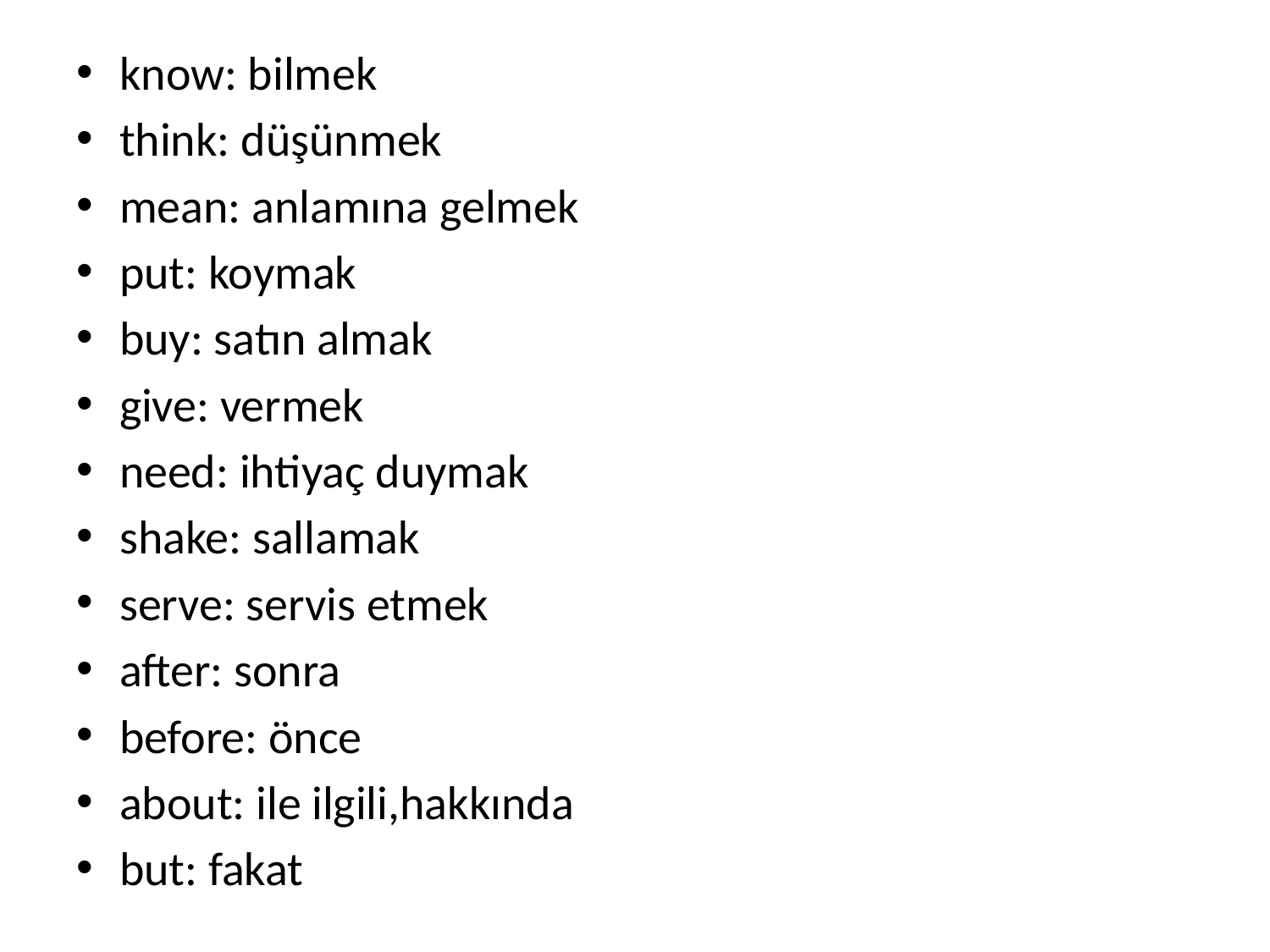

know: bilmek
think: düşünmek
mean: anlamına gelmek
put: koymak
buy: satın almak
give: vermek
need: ihtiyaç duymak
shake: sallamak
serve: servis etmek
after: sonra
before: önce
about: ile ilgili,hakkında
but: fakat